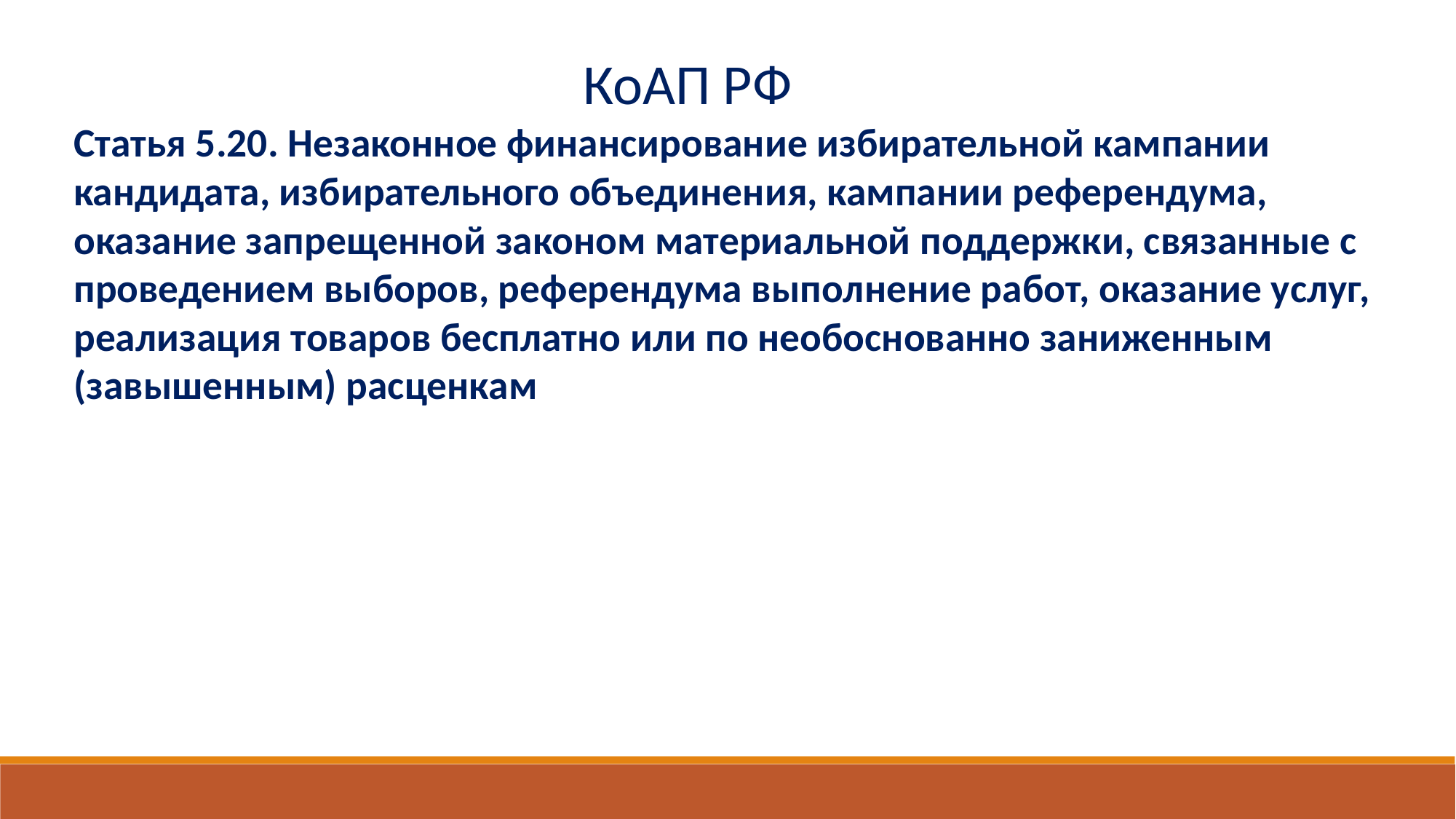

КоАП РФ
Статья 5.20. Незаконное финансирование избирательной кампании кандидата, избирательного объединения, кампании референдума, оказание запрещенной законом материальной поддержки, связанные с проведением выборов, референдума выполнение работ, оказание услуг, реализация товаров бесплатно или по необоснованно заниженным (завышенным) расценкам